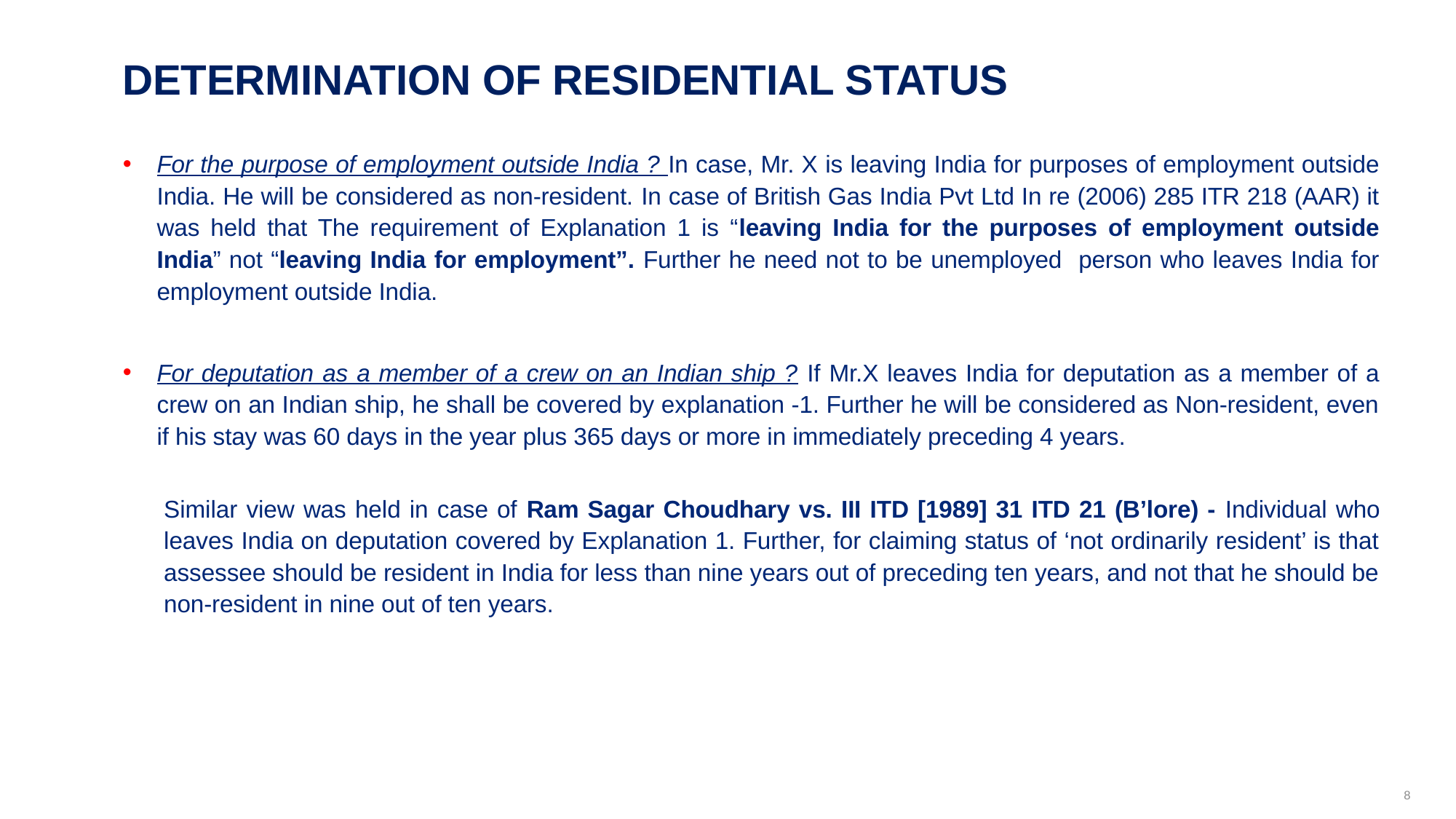

# DETERMINATION OF RESIDENTIAL STATUS
For the purpose of employment outside India ? In case, Mr. X is leaving India for purposes of employment outside India. He will be considered as non-resident. In case of British Gas India Pvt Ltd In re (2006) 285 ITR 218 (AAR) it was held that The requirement of Explanation 1 is “leaving India for the purposes of employment outside India” not “leaving India for employment”. Further he need not to be unemployed  person who leaves India for employment outside India.

For deputation as a member of a crew on an Indian ship ? If Mr.X leaves India for deputation as a member of a crew on an Indian ship, he shall be covered by explanation -1. Further he will be considered as Non-resident, even if his stay was 60 days in the year plus 365 days or more in immediately preceding 4 years.
Similar view was held in case of Ram Sagar Choudhary vs. III ITD [1989] 31 ITD 21 (B’lore) - Individual who leaves India on deputation covered by Explanation 1. Further, for claiming status of ‘not ordinarily resident’ is that assessee should be resident in India for less than nine years out of preceding ten years, and not that he should be non-resident in nine out of ten years.
8